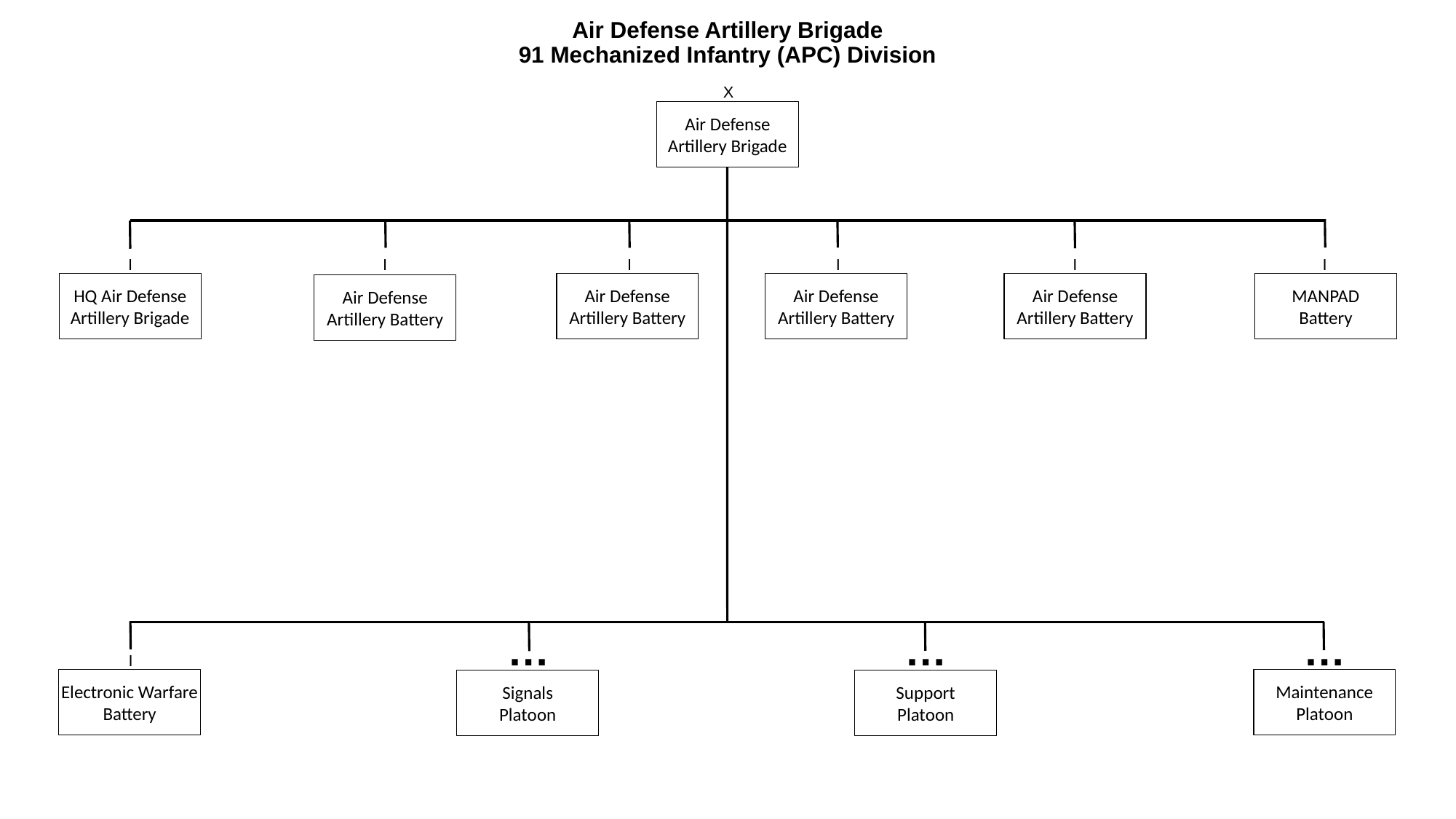

# Air Defense Artillery Brigade 91 Mechanized Infantry (APC) Division
X
Air Defense Artillery Brigade
I
I
I
I
I
I
HQ Air Defense Artillery Brigade
Air Defense Artillery Battery
Air Defense Artillery Battery
Air Defense Artillery Battery
MANPAD
Battery
Air Defense Artillery Battery
…
…
…
I
Electronic Warfare Battery
Maintenance
Platoon
Signals
Platoon
Support
Platoon